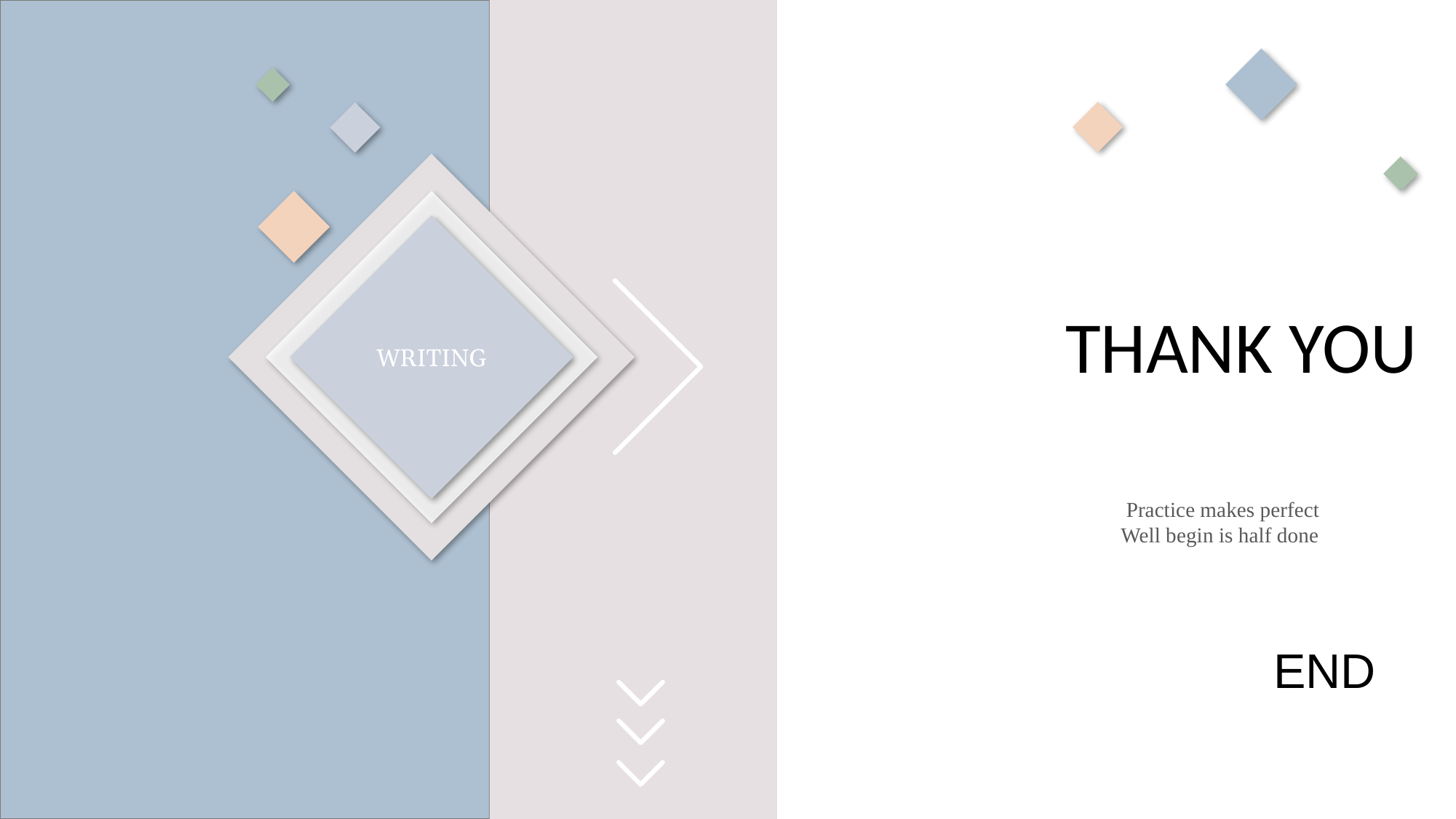

WRITING
THANK YOU
Practice makes perfect
Well begin is half done
END